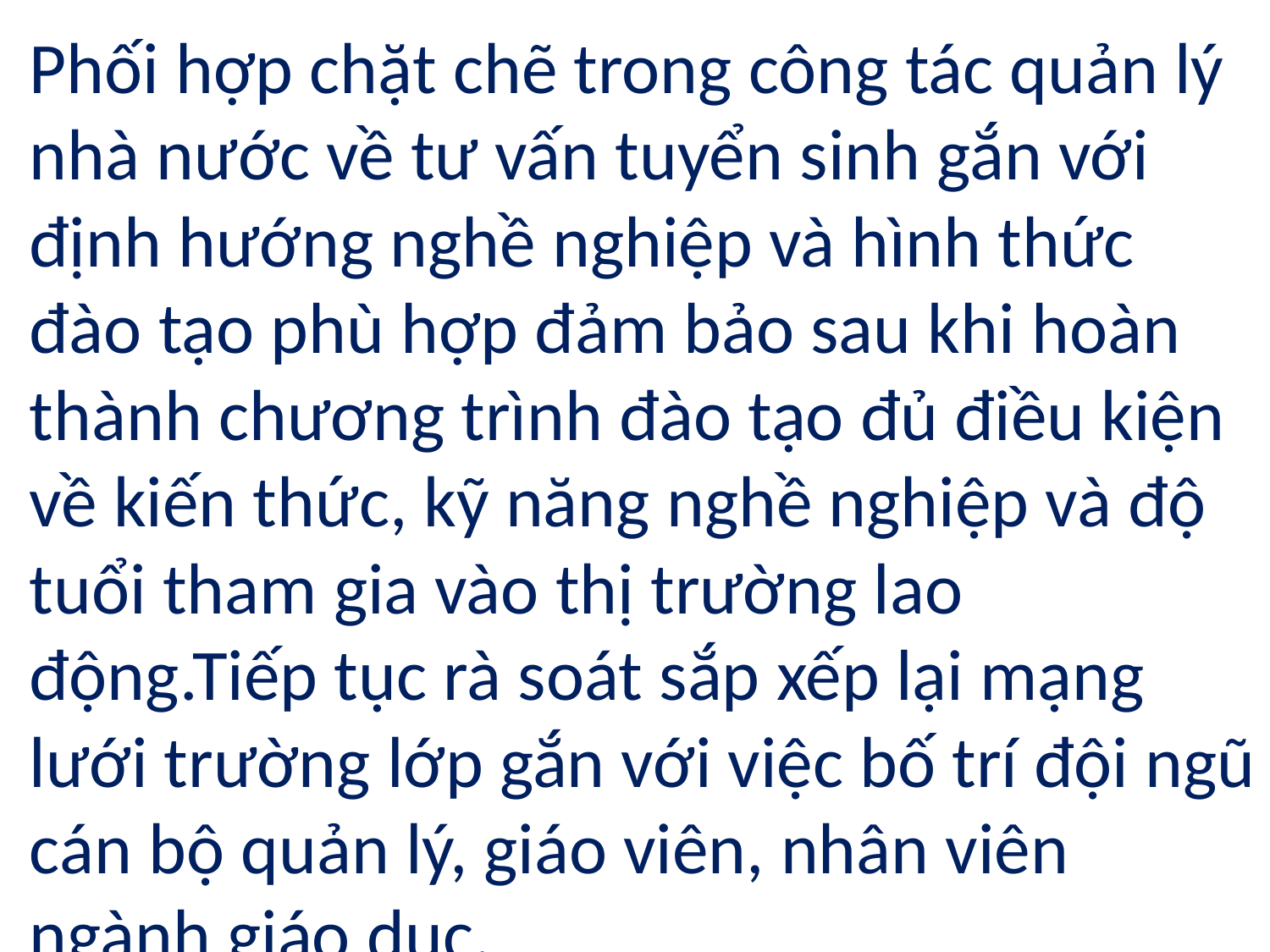

Phối hợp chặt chẽ trong công tác quản lý nhà nước về tư vấn tuyển sinh gắn với định hướng nghề nghiệp và hình thức đào tạo phù hợp đảm bảo sau khi hoàn thành chương trình đào tạo đủ điều kiện về kiến thức, kỹ năng nghề nghiệp và độ tuổi tham gia vào thị trường lao động.Tiếp tục rà soát sắp xếp lại mạng lưới trường lớp gắn với việc bố trí đội ngũ cán bộ quản lý, giáo viên, nhân viên ngành giáo dục.